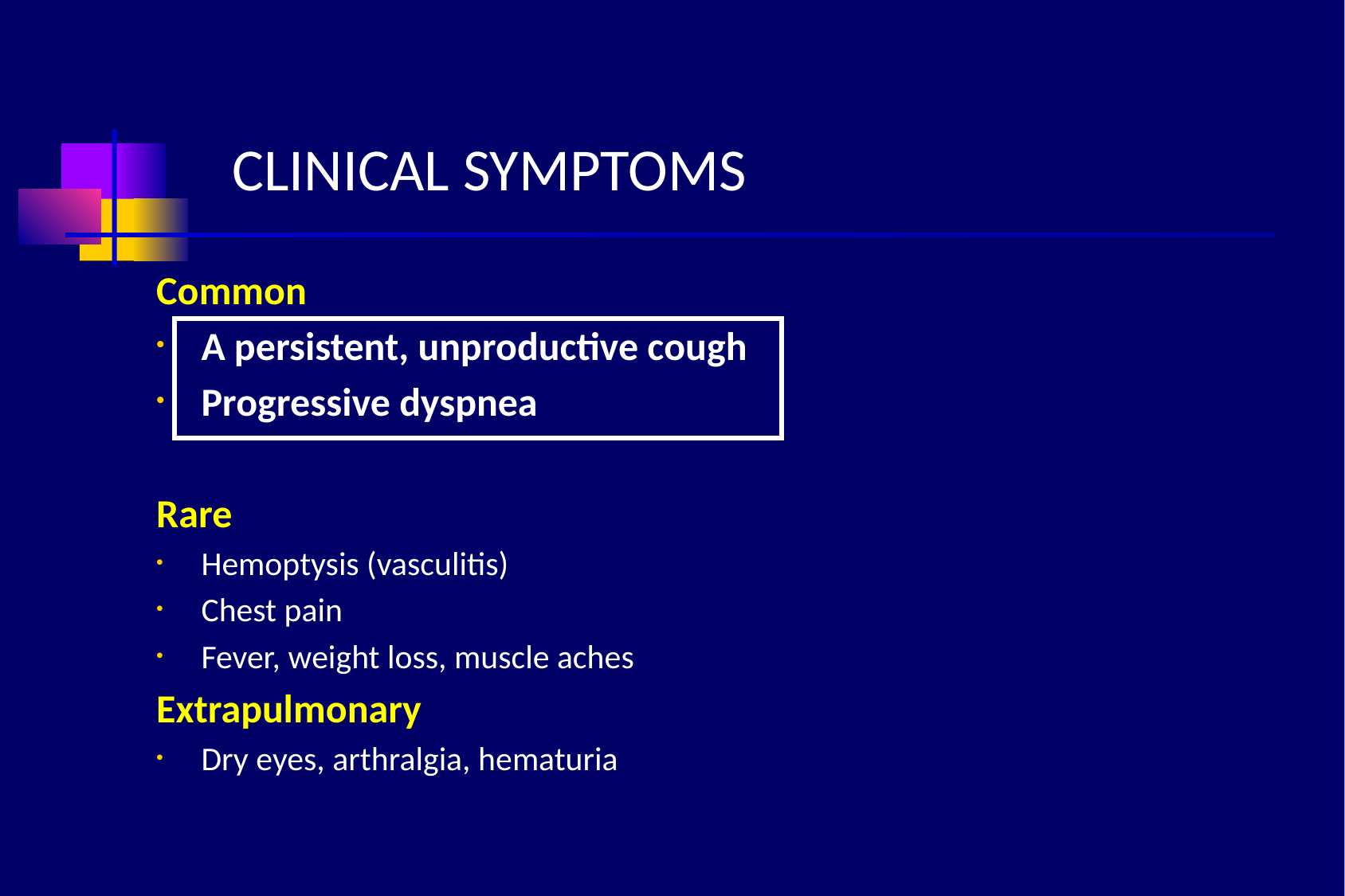

# CLINICAL SYMPTOMS
Common
A persistent, unproductive cough
Progressive dyspnea

Rare
Hemoptysis (vasculitis)
Chest pain
Fever, weight loss, muscle aches
Extrapulmonary
Dry eyes, arthralgia, hematuria